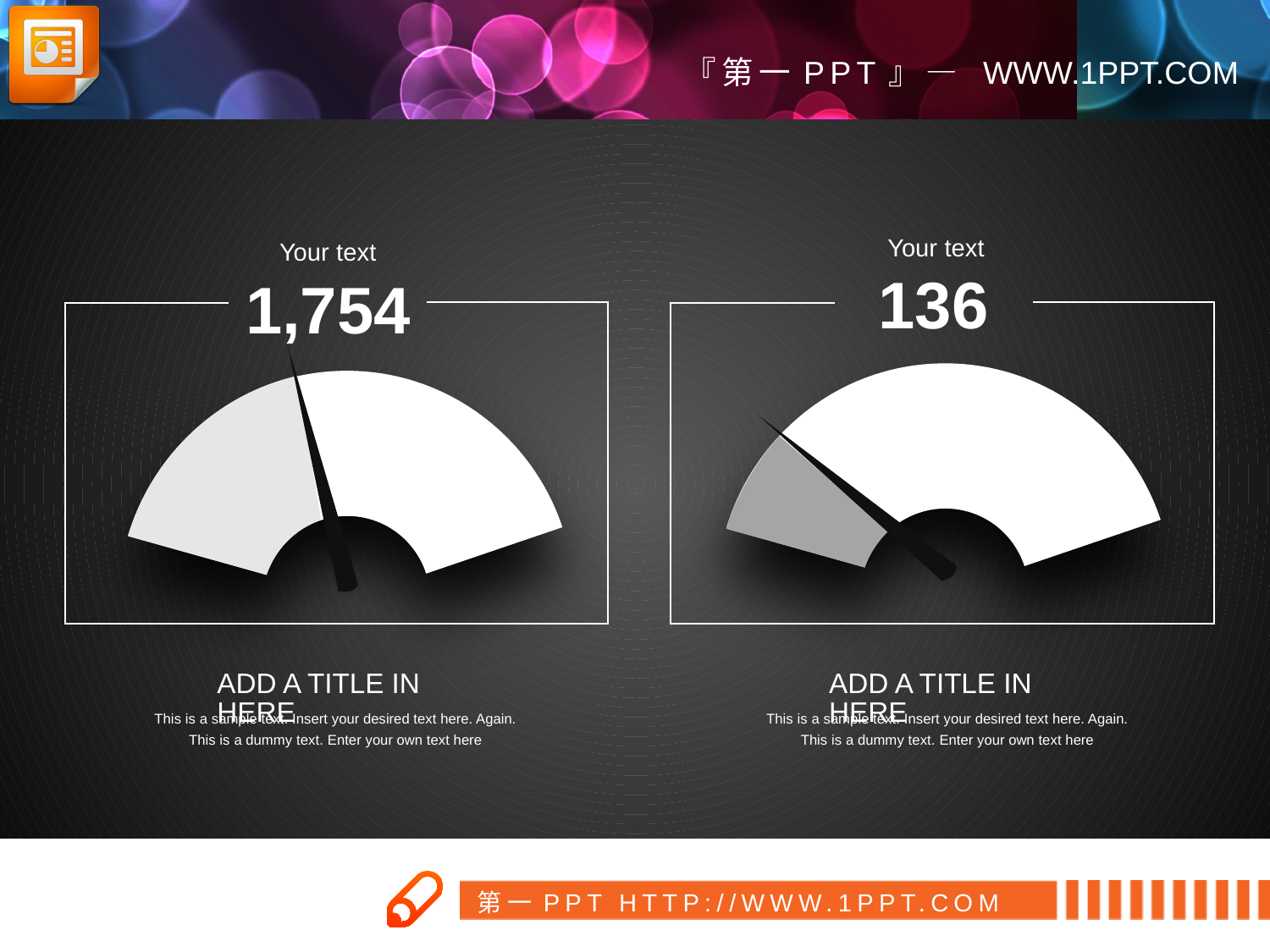

Your text
Your text
136
1,754

ADD A TITLE IN HERE
This is a sample text. Insert your desired text here. Again. This is a dummy text. Enter your own text here
ADD A TITLE IN HERE
This is a sample text. Insert your desired text here. Again. This is a dummy text. Enter your own text here